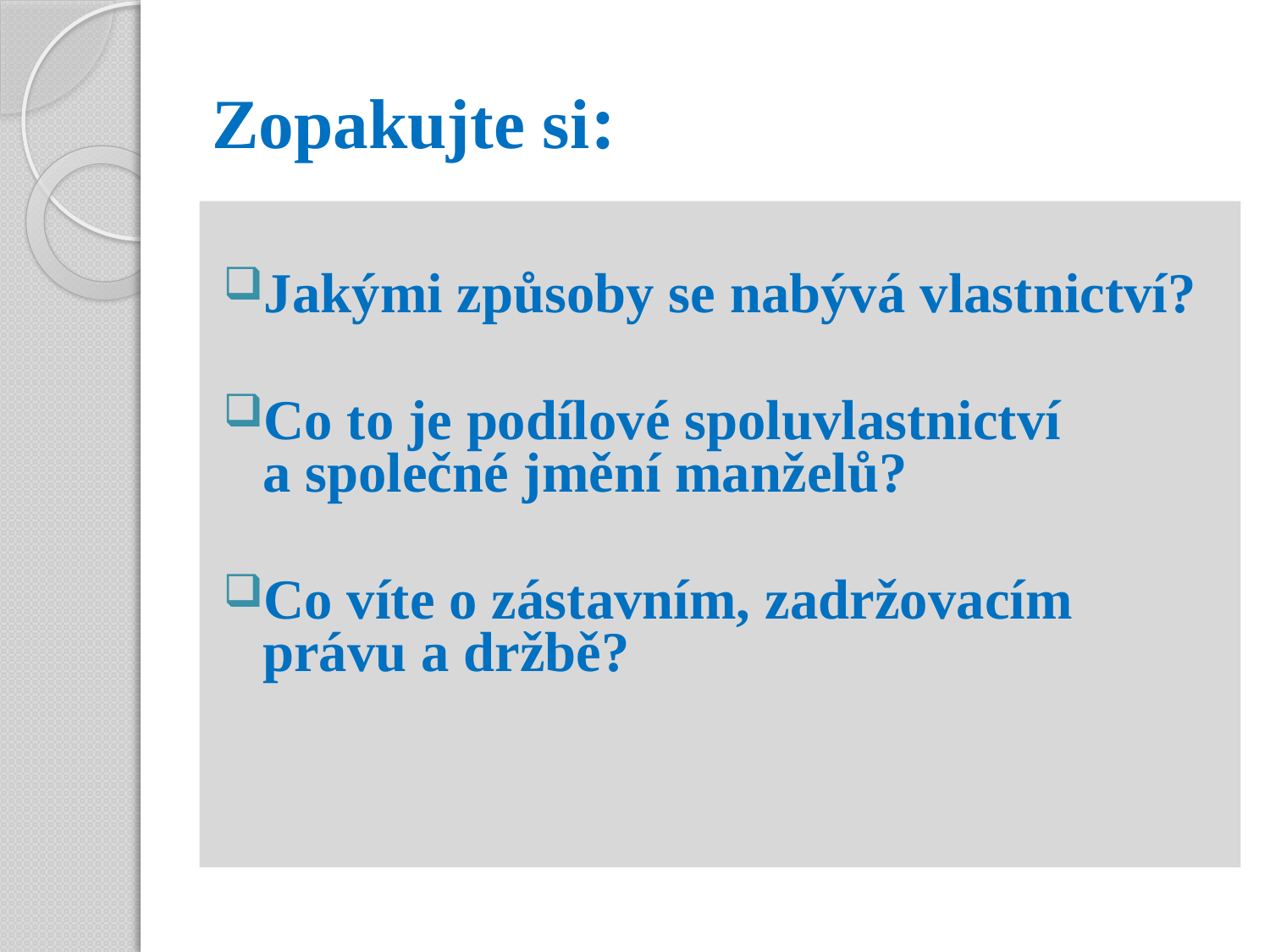

# Zopakujte si:

Jakými způsoby se nabývá vlastnictví?

Co to je podílové spoluvlastnictví
a společné jmění manželů?

Co víte o zástavním, zadržovacím právu a držbě?